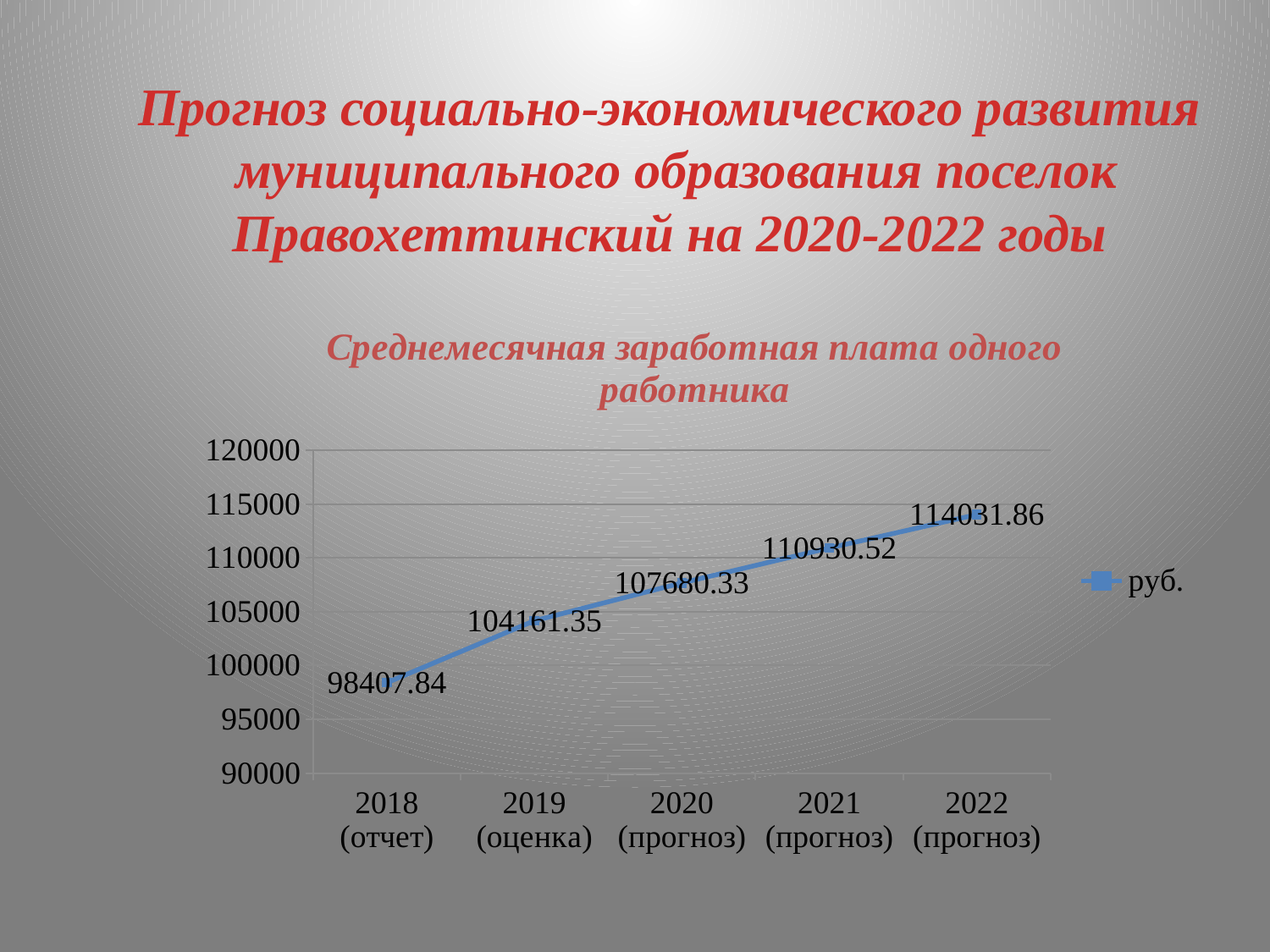

Прогноз социально-экономического развития  муниципального образования поселок Правохеттинский на 2020-2022 годы

### Chart: Среднемесячная заработная плата одного работника

| Category | руб. |
|---|---|
| 2018 (отчет) | 98407.84 |
| 2019 (оценка) | 104161.35 |
| 2020 (прогноз) | 107680.33 |
| 2021 (прогноз) | 110930.52 |
| 2022 (прогноз) | 114031.86 |